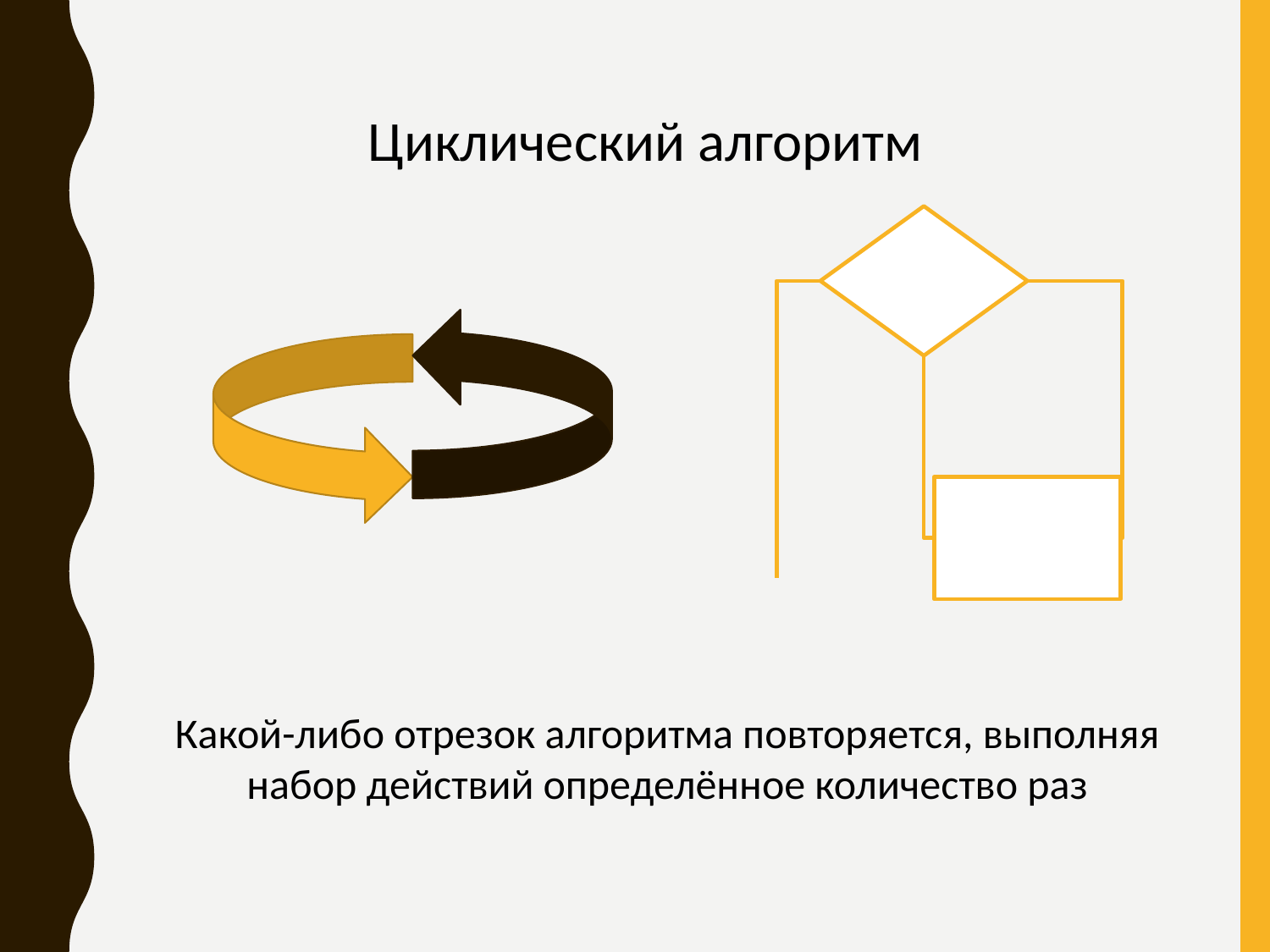

Циклический алгоритм

Какой-либо отрезок алгоритма повторяется, выполняя набор действий определённое количество раз